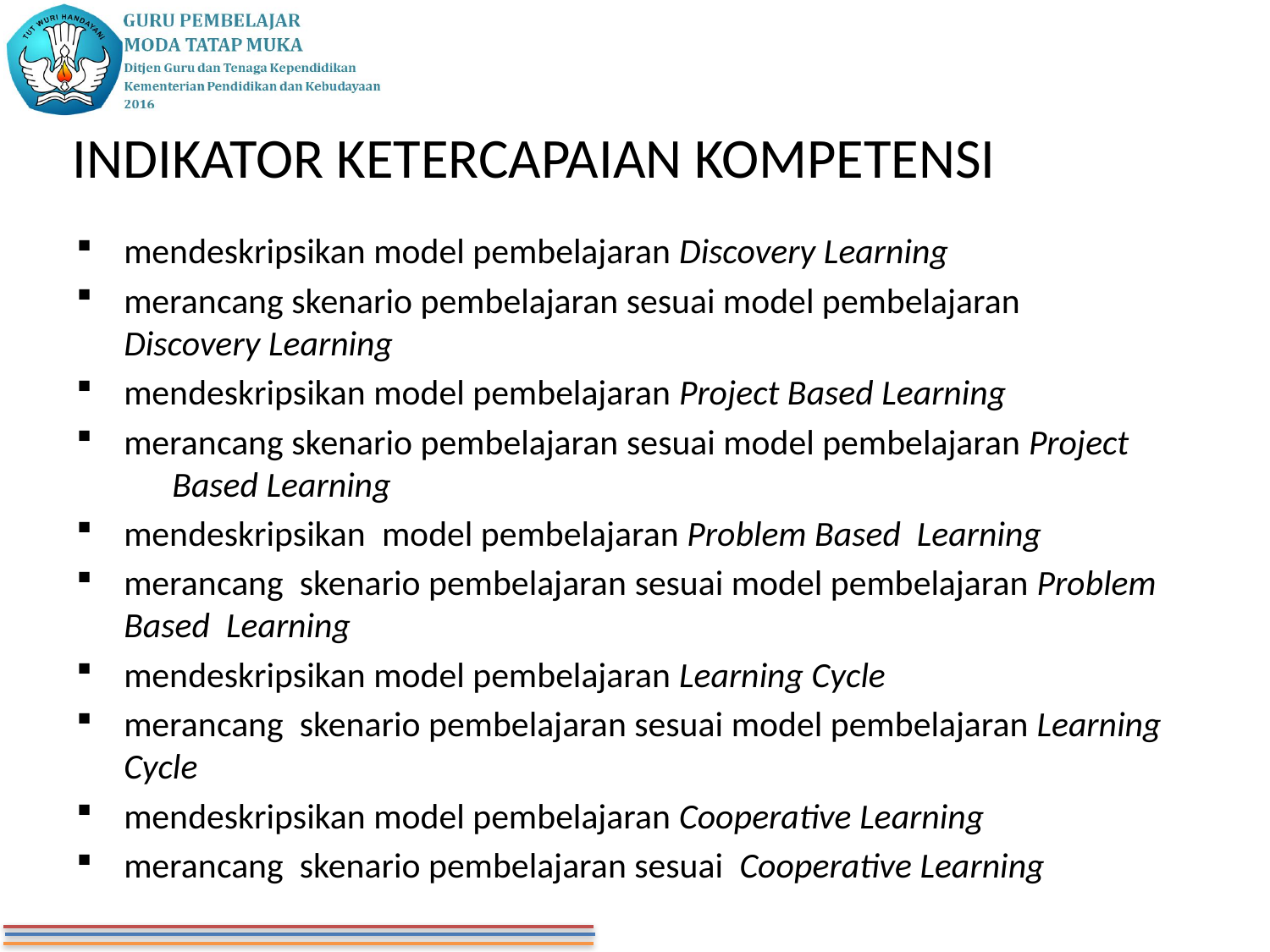

# INDIKATOR KETERCAPAIAN KOMPETENSI
mendeskripsikan model pembelajaran Discovery Learning
merancang skenario pembelajaran sesuai model pembelajaran                Discovery Learning
mendeskripsikan model pembelajaran Project Based Learning
merancang skenario pembelajaran sesuai model pembelajaran Project                   Based Learning
mendeskripsikan  model pembelajaran Problem Based  Learning
merancang  skenario pembelajaran sesuai model pembelajaran Problem Based  Learning
mendeskripsikan model pembelajaran Learning Cycle
merancang  skenario pembelajaran sesuai model pembelajaran Learning Cycle
mendeskripsikan model pembelajaran Cooperative Learning
merancang  skenario pembelajaran sesuai  Cooperative Learning